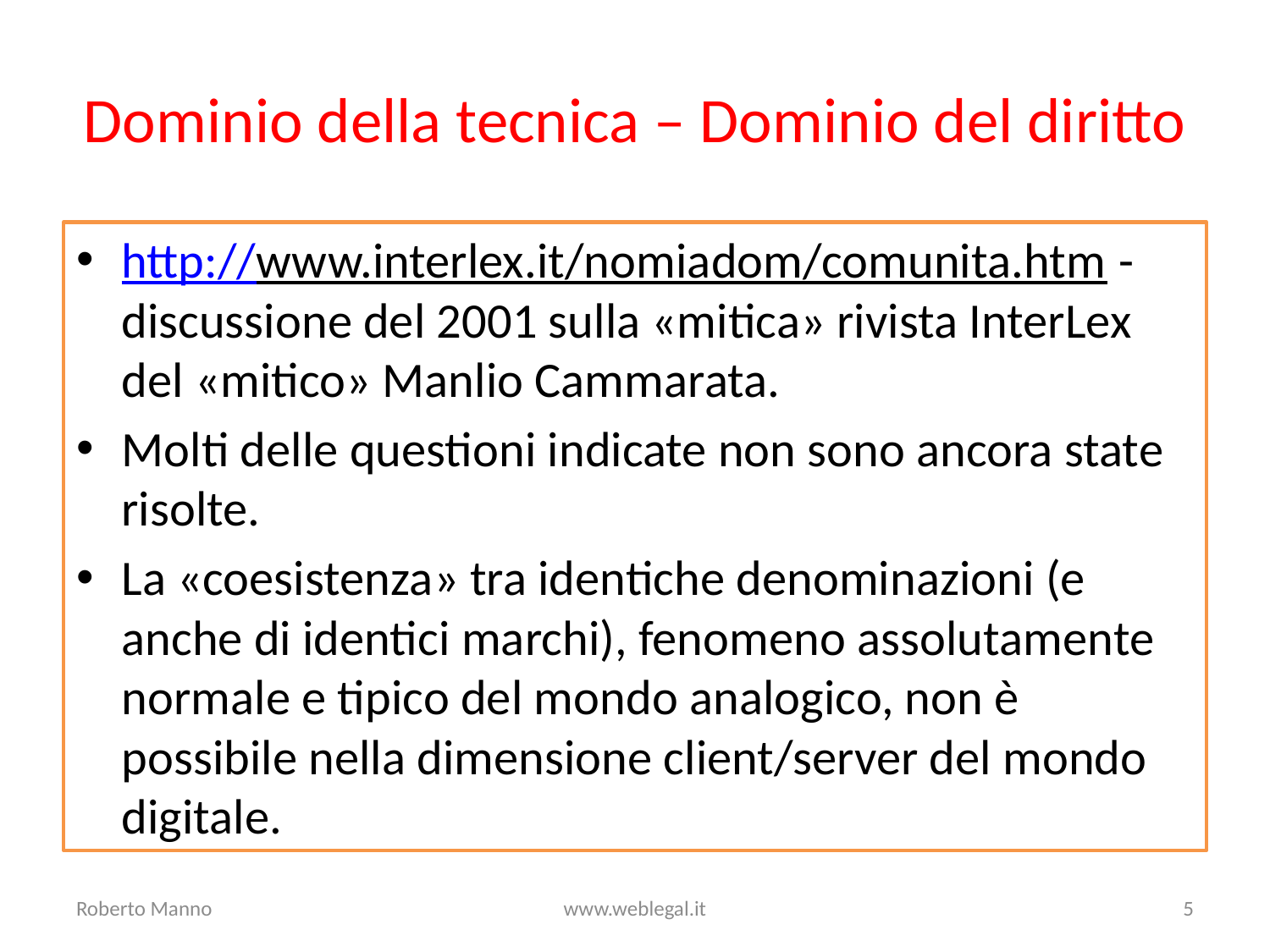

# Dominio della tecnica – Dominio del diritto
http://www.interlex.it/nomiadom/comunita.htm - discussione del 2001 sulla «mitica» rivista InterLex del «mitico» Manlio Cammarata.
Molti delle questioni indicate non sono ancora state risolte.
La «coesistenza» tra identiche denominazioni (e anche di identici marchi), fenomeno assolutamente normale e tipico del mondo analogico, non è possibile nella dimensione client/server del mondo digitale.

Roberto Manno
www.weblegal.it
5